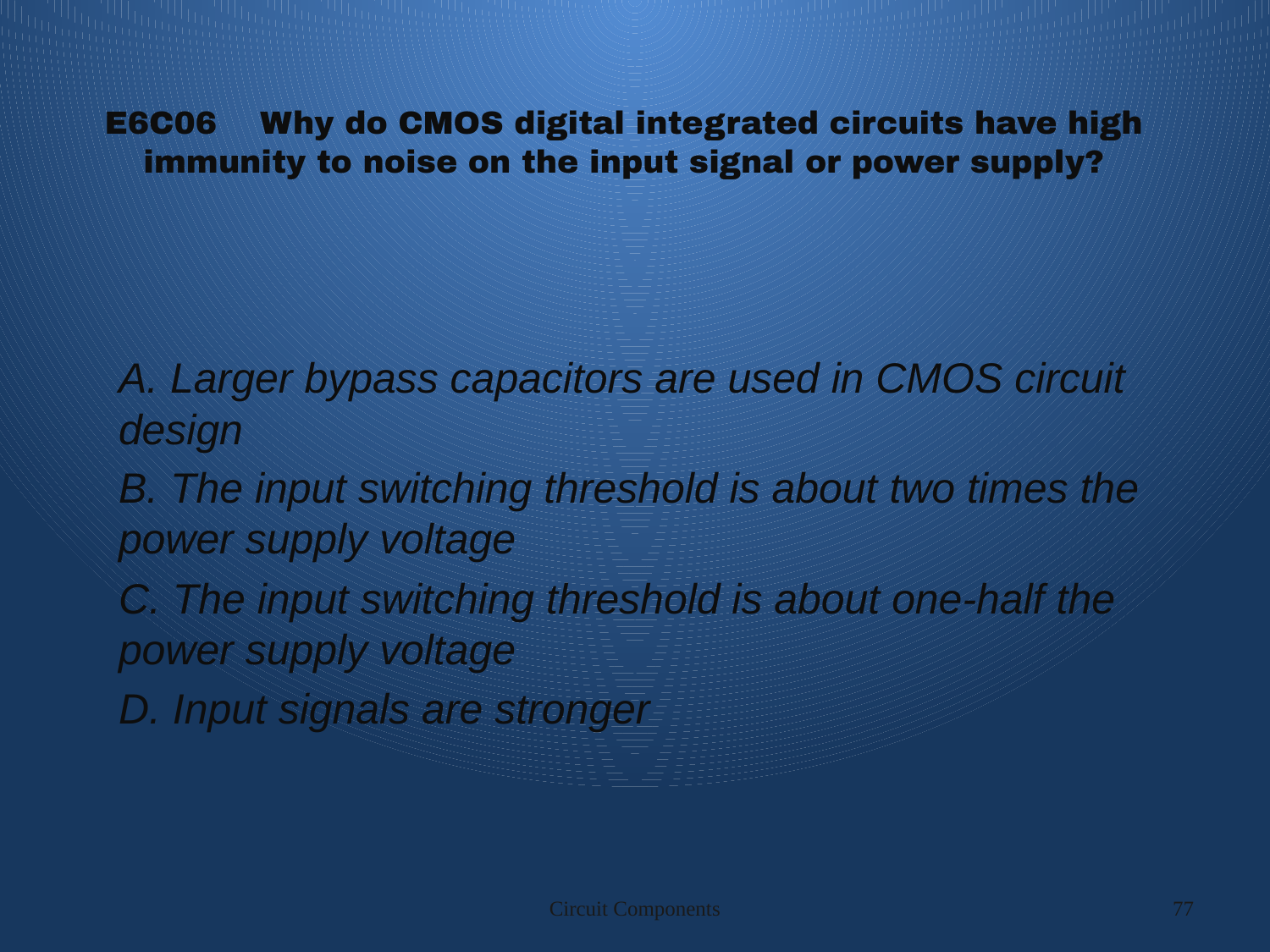

# E6C06    Why do CMOS digital integrated circuits have high immunity to noise on the input signal or power supply?

A. Larger bypass capacitors are used in CMOS circuit design
B. The input switching threshold is about two times the power supply voltage
C. The input switching threshold is about one-half the power supply voltage
D. Input signals are stronger
Circuit Components
77